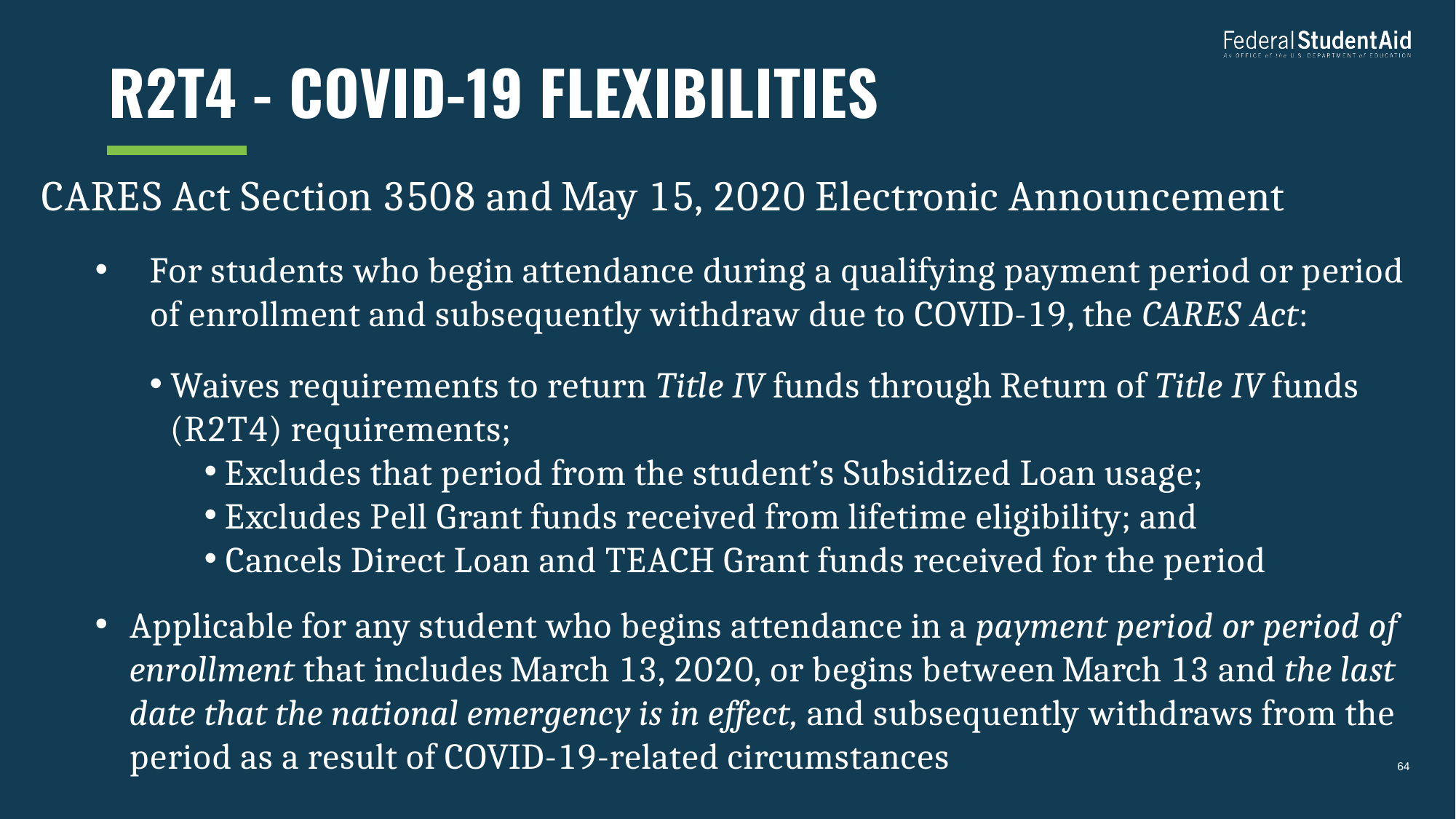

# R2T4 - COVID-19 flexibilities
CARES Act Section 3508 and May 15, 2020 Electronic Announcement

For students who begin attendance during a qualifying payment period or period of enrollment and subsequently withdraw due to COVID-19, the CARES Act:

Waives requirements to return Title IV funds through Return of Title IV funds (R2T4) requirements;
Excludes that period from the student’s Subsidized Loan usage;
Excludes Pell Grant funds received from lifetime eligibility; and
Cancels Direct Loan and TEACH Grant funds received for the period

Applicable for any student who begins attendance in a payment period or period of enrollment that includes March 13, 2020, or begins between March 13 and the last date that the national emergency is in effect, and subsequently withdraws from the period as a result of COVID-19-related circumstances

64